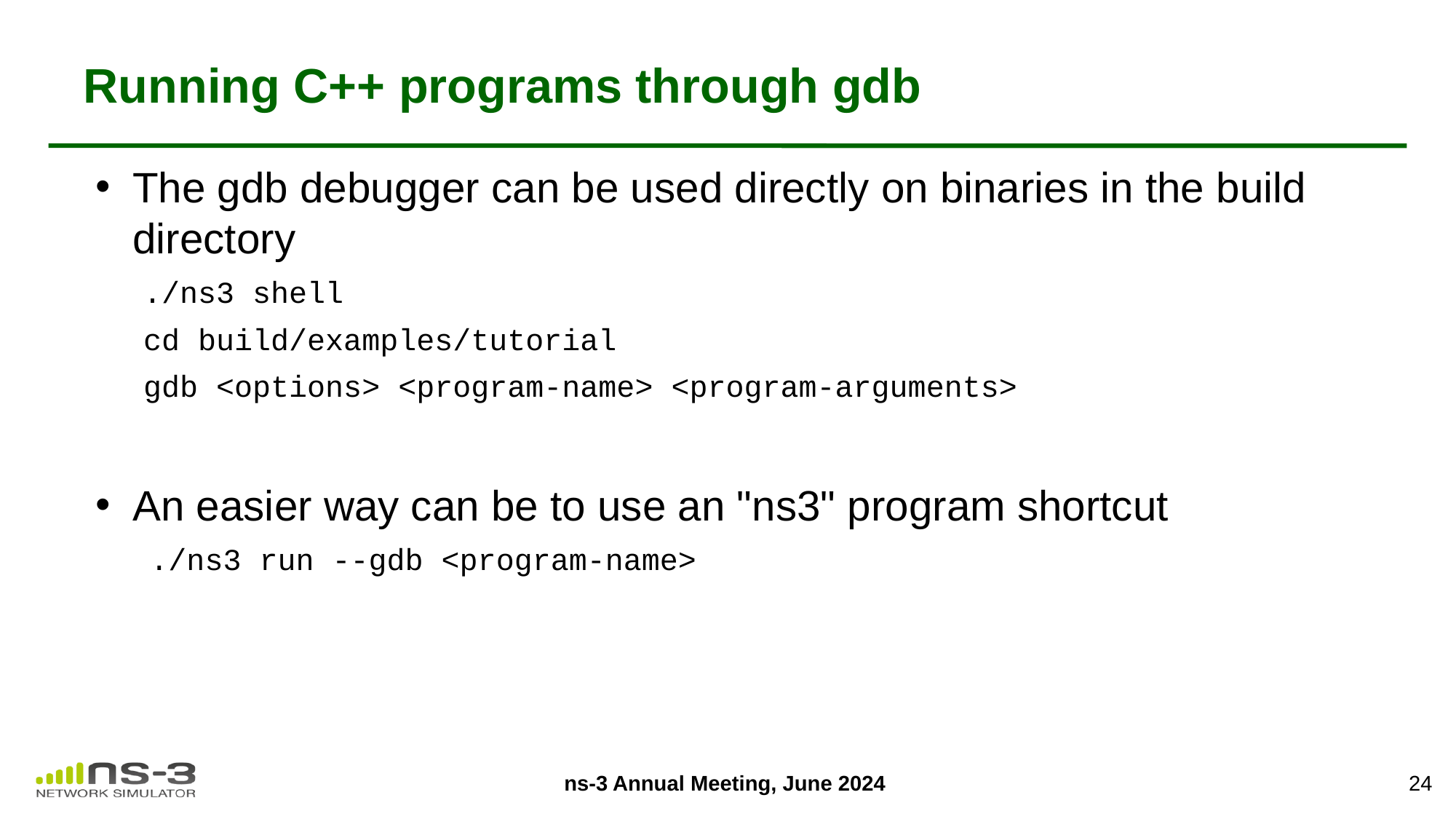

# Running C++ programs through gdb
The gdb debugger can be used directly on binaries in the build directory
./ns3 shell
cd build/examples/tutorial
gdb <options> <program-name> <program-arguments>

An easier way can be to use an "ns3" program shortcut
./ns3 run --gdb <program-name>

24
ns-3 Annual Meeting, June 2024